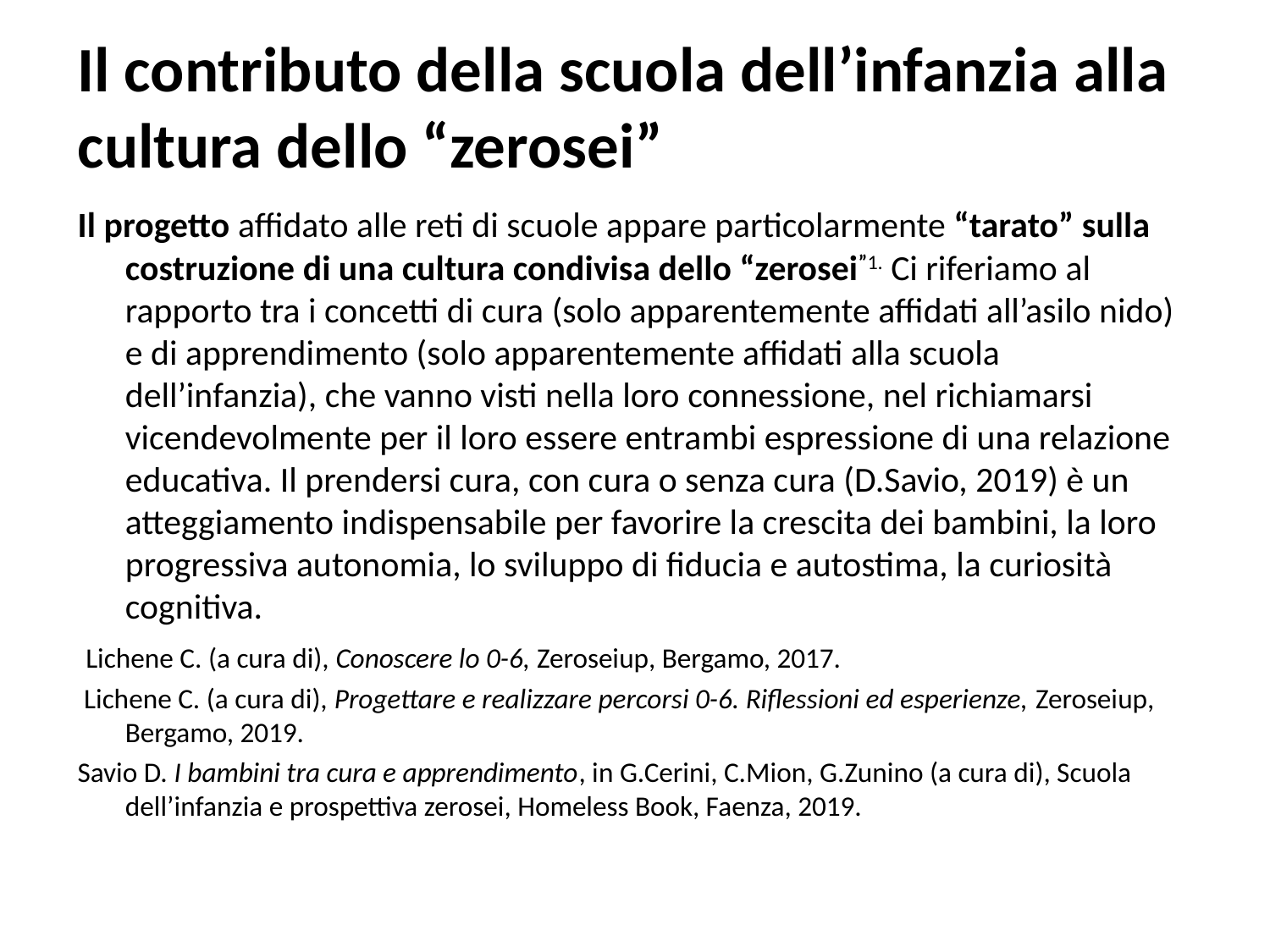

# Il contributo della scuola dell’infanzia alla cultura dello “zerosei”
Il progetto affidato alle reti di scuole appare particolarmente “tarato” sulla costruzione di una cultura condivisa dello “zerosei”1. Ci riferiamo al rapporto tra i concetti di cura (solo apparentemente affidati all’asilo nido) e di apprendimento (solo apparentemente affidati alla scuola dell’infanzia), che vanno visti nella loro connessione, nel richiamarsi vicendevolmente per il loro essere entrambi espressione di una relazione educativa. Il prendersi cura, con cura o senza cura (D.Savio, 2019) è un atteggiamento indispensabile per favorire la crescita dei bambini, la loro progressiva autonomia, lo sviluppo di fiducia e autostima, la curiosità cognitiva.
 Lichene C. (a cura di), Conoscere lo 0-6, Zeroseiup, Bergamo, 2017.
 Lichene C. (a cura di), Progettare e realizzare percorsi 0-6. Riflessioni ed esperienze, Zeroseiup, Bergamo, 2019.
Savio D. I bambini tra cura e apprendimento, in G.Cerini, C.Mion, G.Zunino (a cura di), Scuola dell’infanzia e prospettiva zerosei, Homeless Book, Faenza, 2019.